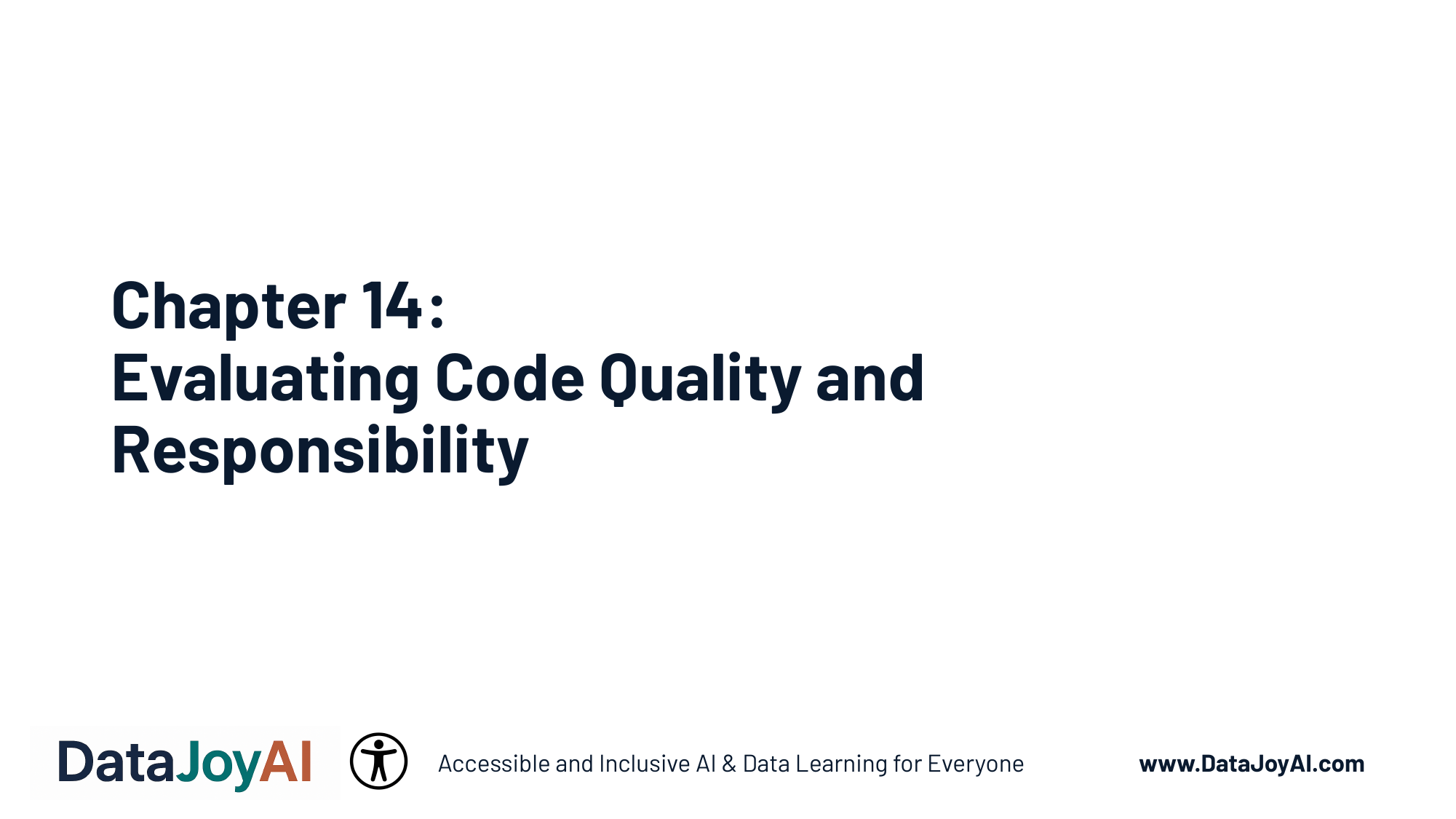

# Chapter 14: Evaluating Code Quality and Responsibility